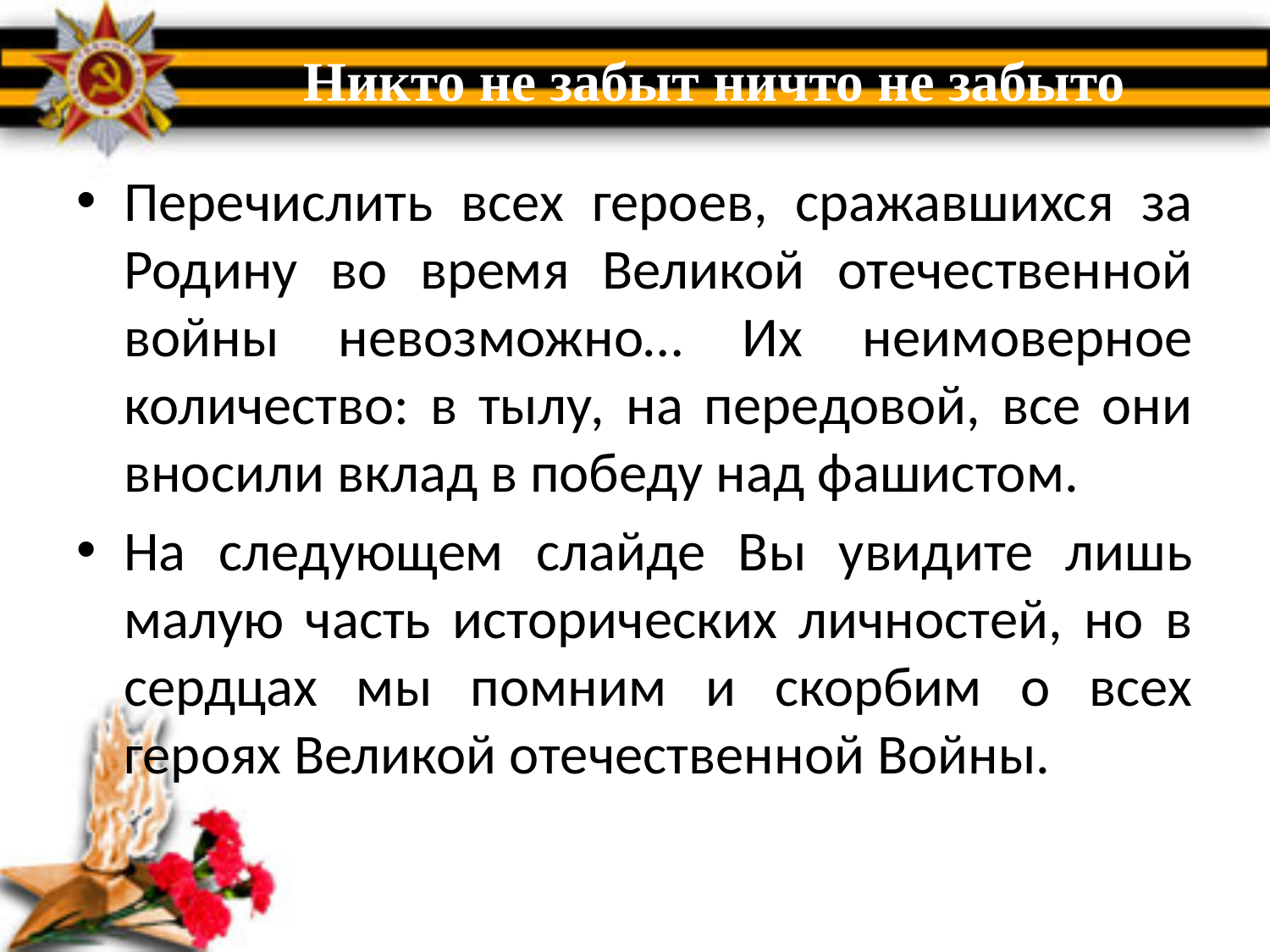

# Никто не забыт ничто не забыто
Перечислить всех героев, сражавшихся за Родину во время Великой отечественной войны невозможно… Их неимоверное количество: в тылу, на передовой, все они вносили вклад в победу над фашистом.
На следующем слайде Вы увидите лишь малую часть исторических личностей, но в сердцах мы помним и скорбим о всех героях Великой отечественной Войны.